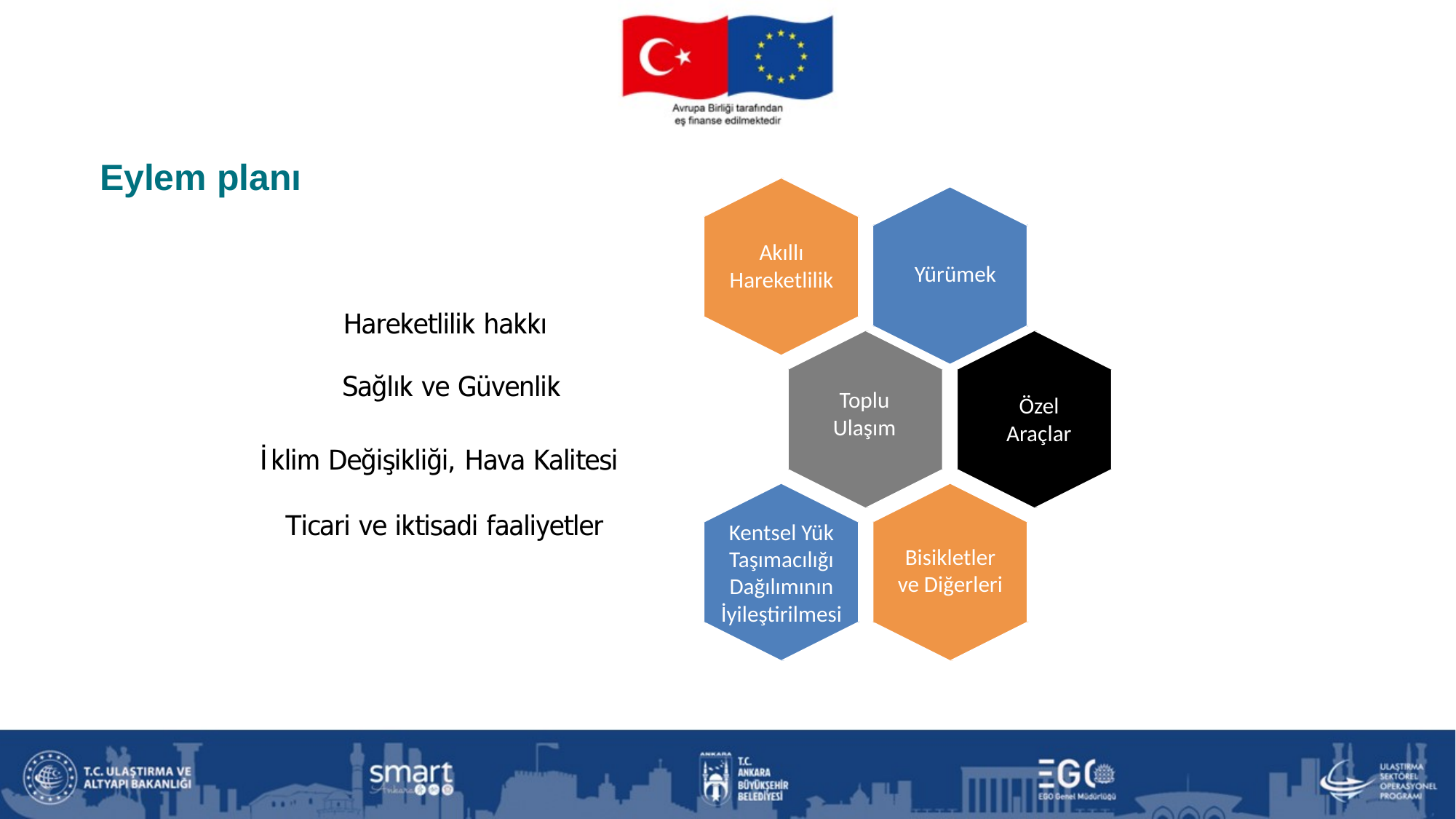

Eylem planı

Akıllı Hareketlilik
Yürümek
Hareketlilik hakkı

Sağlık ve Güvenlik
Toplu Ulaşım
Özel Araçlar
İklim Değişikliği, Hava Kalitesi

Ticari ve iktisadi faaliyetler
Kentsel Yük Taşımacılığı Dağılımının İyileştirilmesi
Bisikletler ve Diğerleri